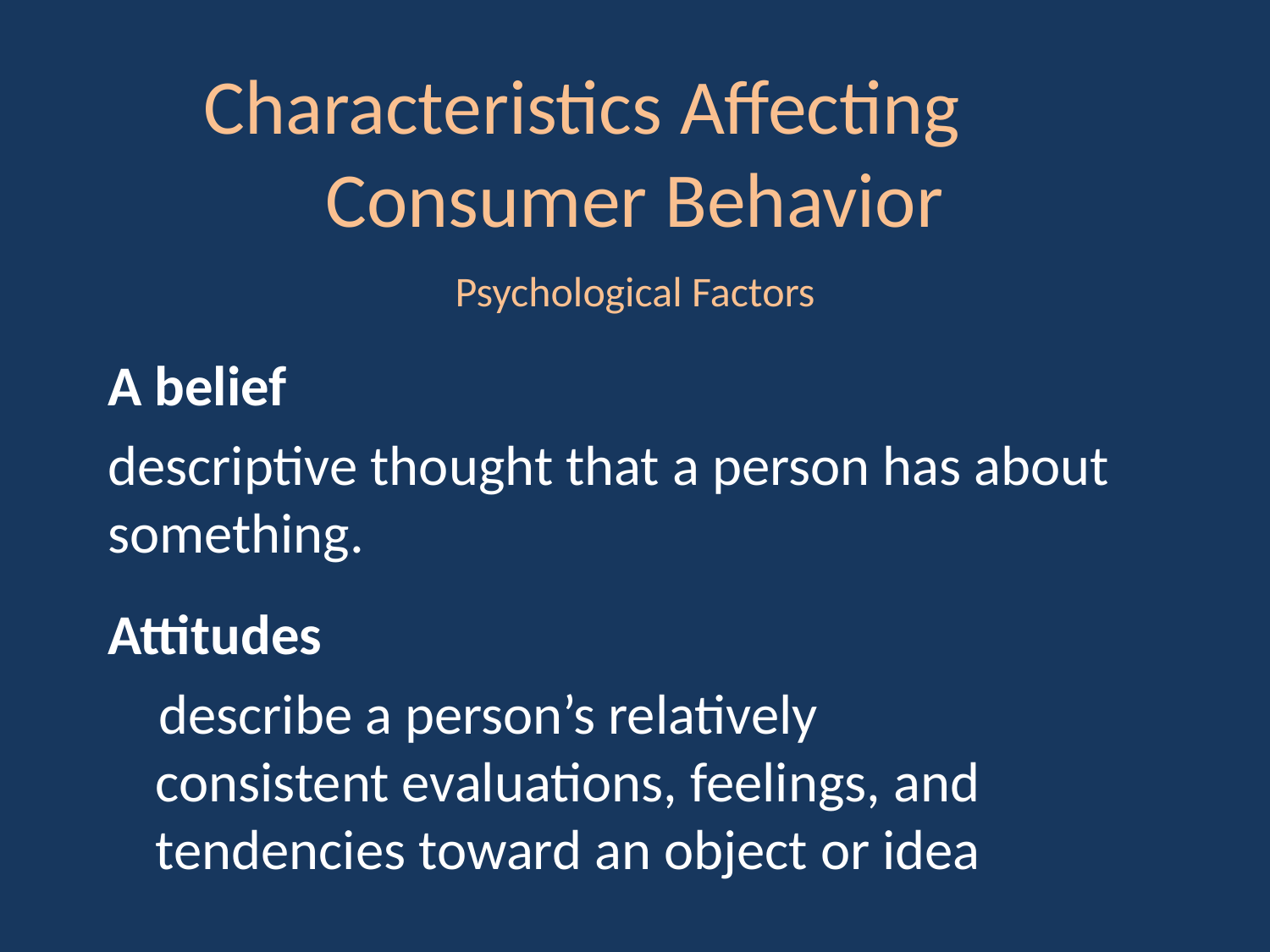

Characteristics Affecting       Consumer Behavior

A belief
descriptive thought that a person has about something.

Psychological Factors

Attitudes
    describe a person’s relatively consistent evaluations, feelings, and tendencies toward an object or idea